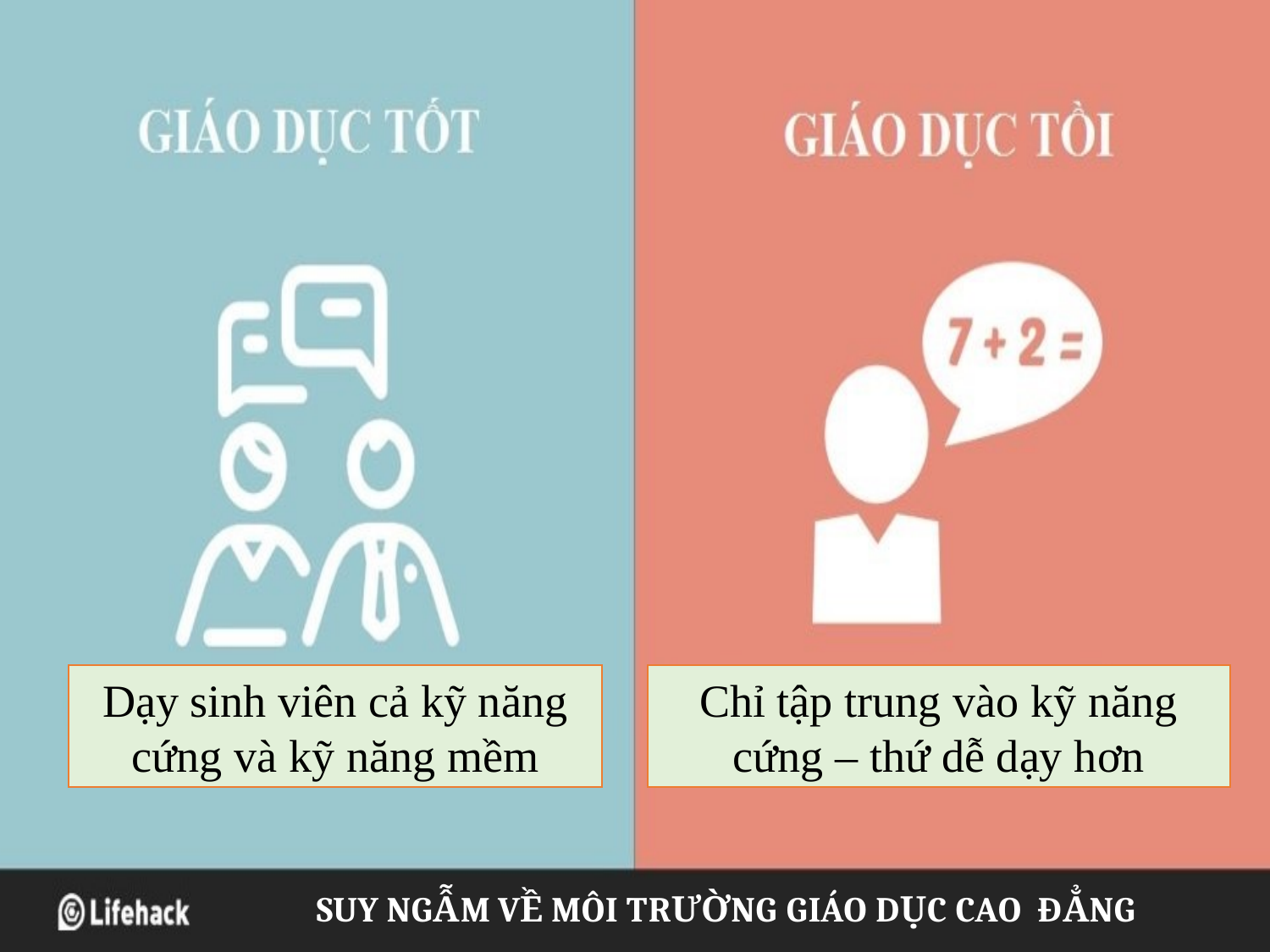

Dạy sinh viên cả kỹ năng cứng và kỹ năng mềm
Chỉ tập trung vào kỹ năng cứng – thứ dễ dạy hơn
SUY NGẪM VỀ MÔI TRƯỜNG GIÁO DỤC CAO  ĐẲNG